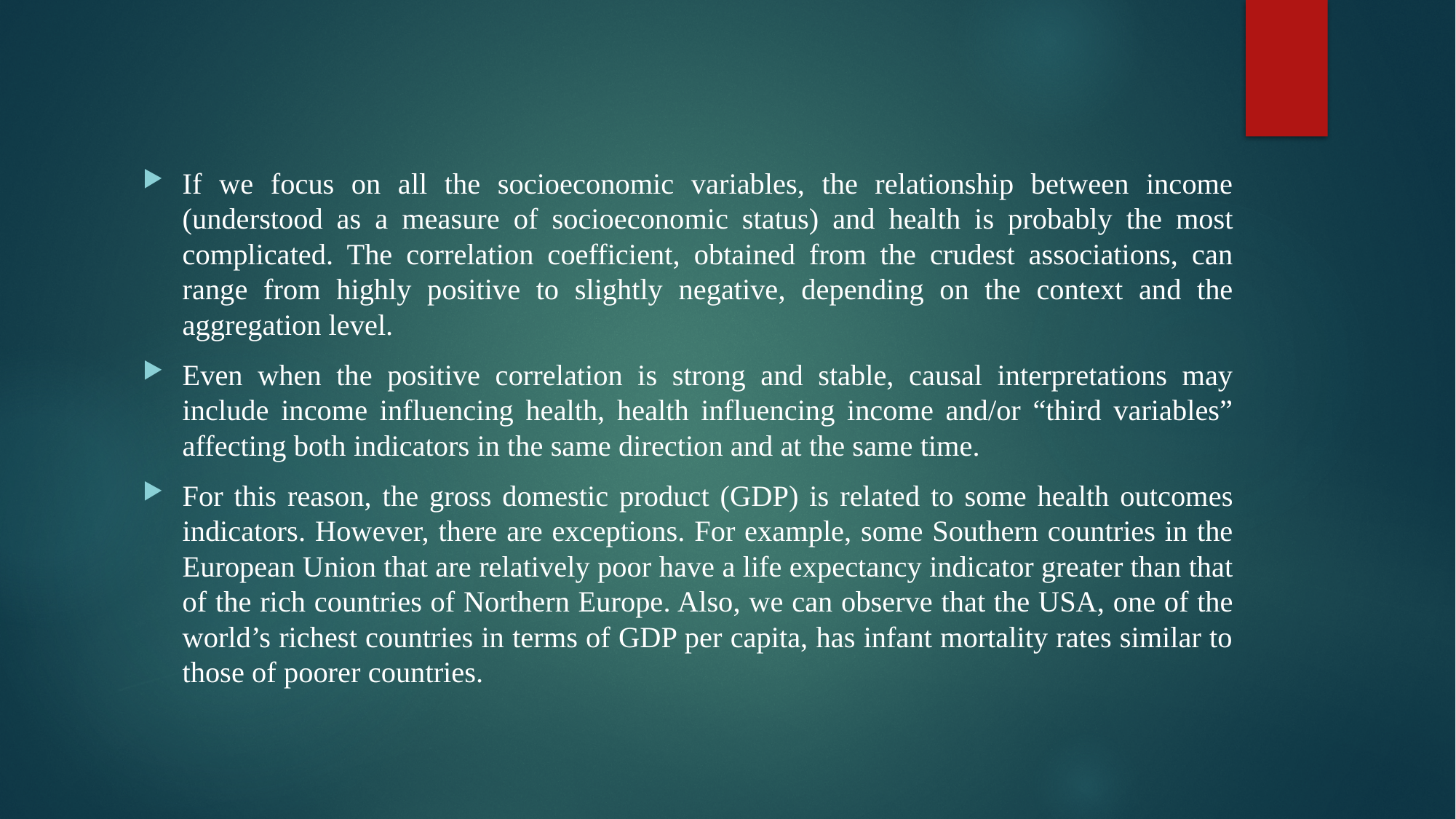

If we focus on all the socioeconomic variables, the relationship between income (understood as a measure of socioeconomic status) and health is probably the most complicated. The correlation coefficient, obtained from the crudest associations, can range from highly positive to slightly negative, depending on the context and the aggregation level.
Even when the positive correlation is strong and stable, causal interpretations may include income influencing health, health influencing income and/or “third variables” affecting both indicators in the same direction and at the same time.
For this reason, the gross domestic product (GDP) is related to some health outcomes indicators. However, there are exceptions. For example, some Southern countries in the European Union that are relatively poor have a life expectancy indicator greater than that of the rich countries of Northern Europe. Also, we can observe that the USA, one of the world’s richest countries in terms of GDP per capita, has infant mortality rates similar to those of poorer countries.